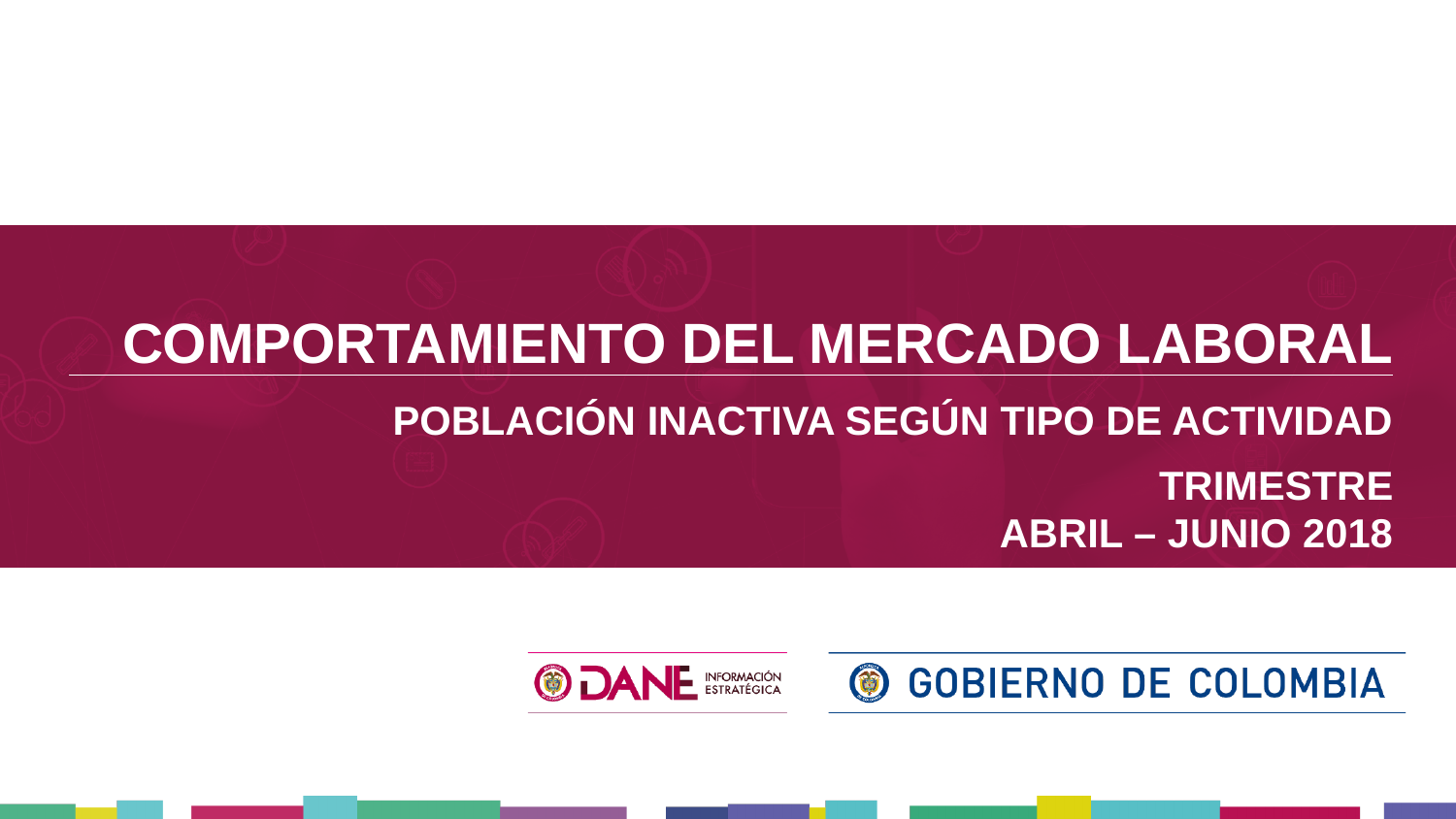

COMPORTAMIENTO DEL MERCADO LABORAL
POBLACIÓN INACTIVA SEGÚN TIPO DE ACTIVIDAD
TRIMESTRE
ABRIL – JUNIO 2018